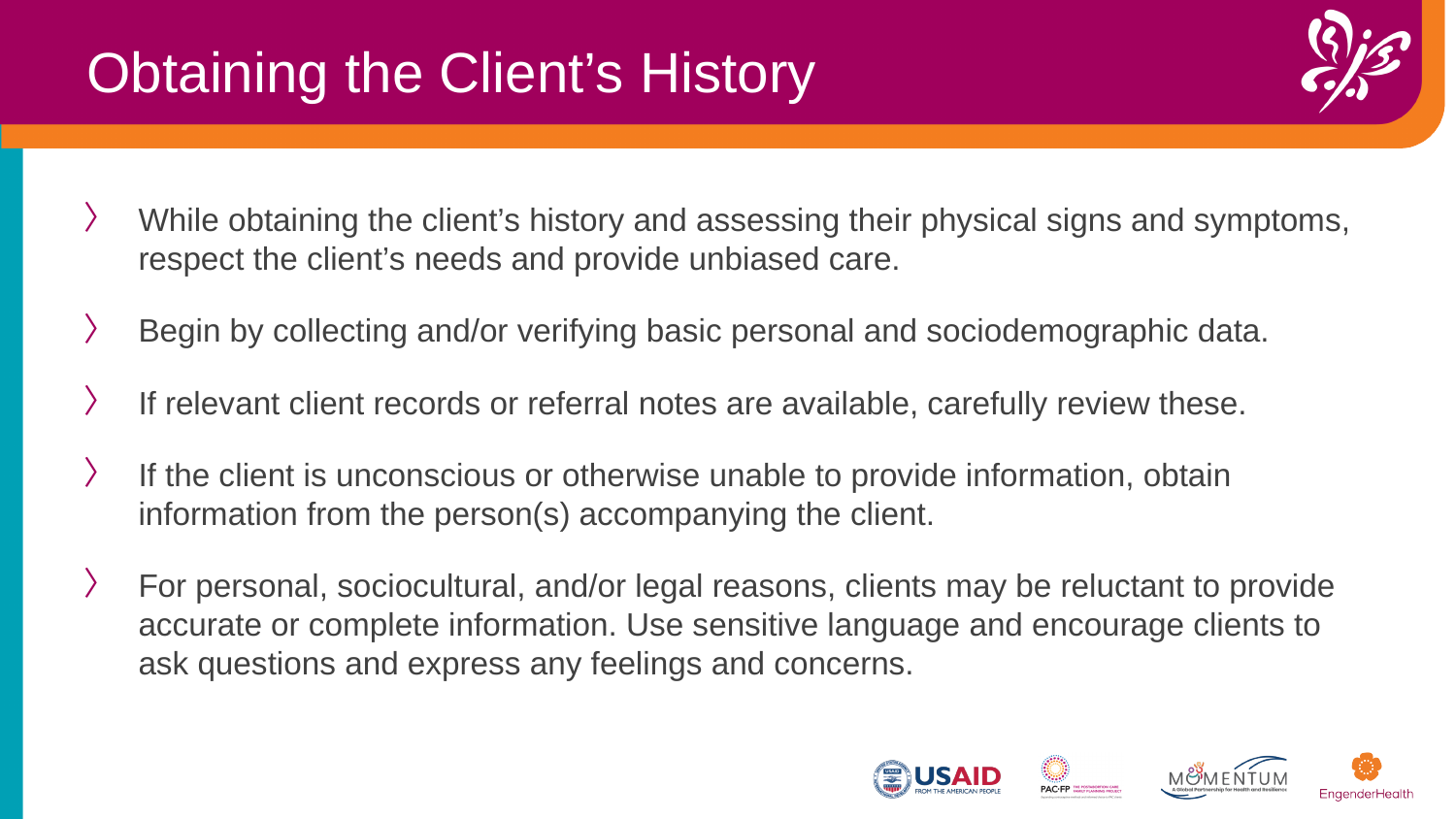

Obtaining the Client’s History
While obtaining the client’s history and assessing their physical signs and symptoms, respect the client’s needs and provide unbiased care.
Begin by collecting and/or verifying basic personal and sociodemographic data.
If relevant client records or referral notes are available, carefully review these.
If the client is unconscious or otherwise unable to provide information, obtain information from the person(s) accompanying the client.
For personal, sociocultural, and/or legal reasons, clients may be reluctant to provide accurate or complete information. Use sensitive language and encourage clients to ask questions and express any feelings and concerns.